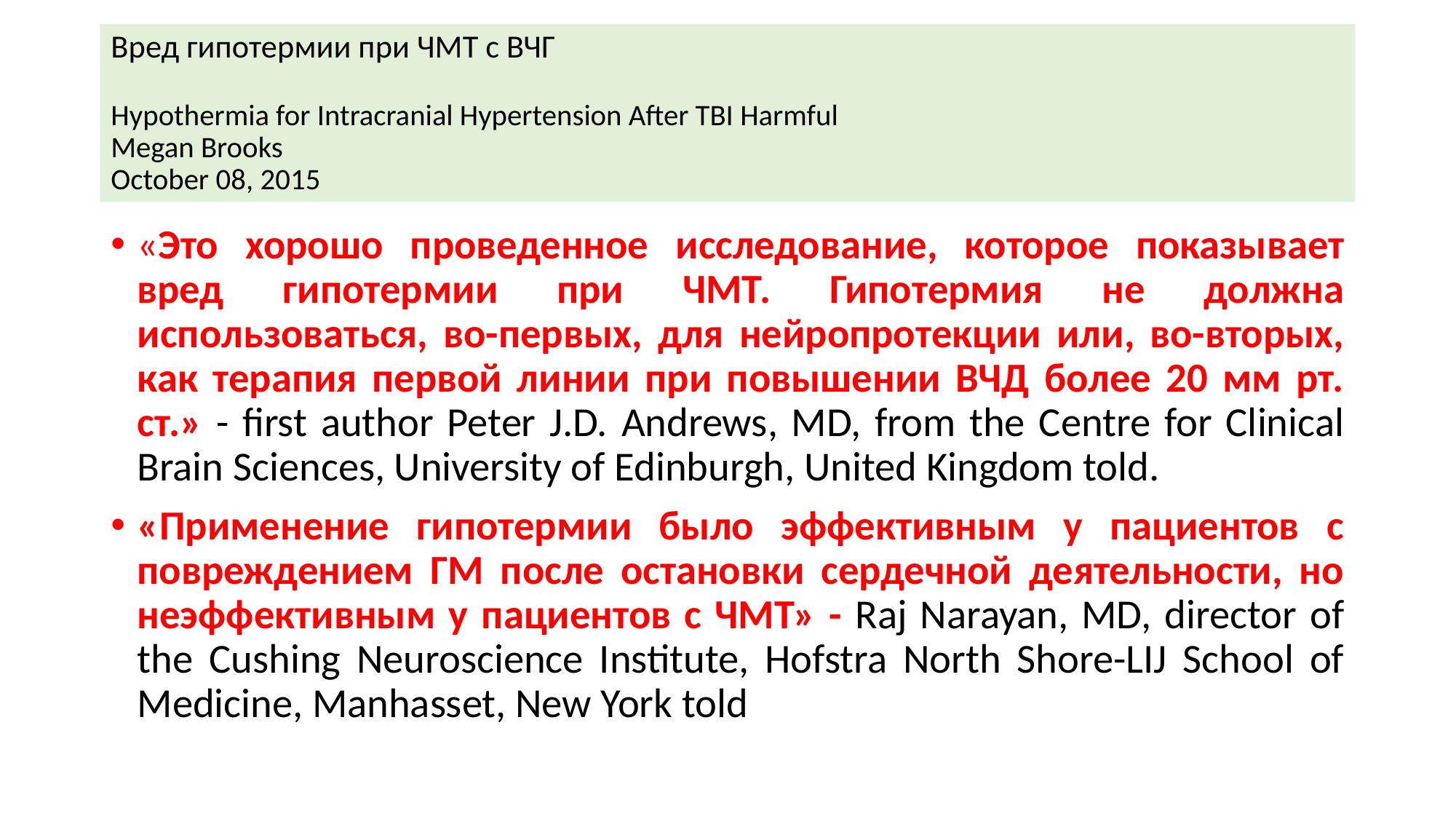

# Вред гипотермии при ЧМТ с ВЧГ Hypothermia for Intracranial Hypertension After TBI Harmful Megan Brooks October 08, 2015
«Это хорошо проведенное исследование, которое показывает вред гипотермии при ЧМТ. Гипотермия не должна использоваться, во-первых, для нейропротекции или, во-вторых, как терапия первой линии при повышении ВЧД более 20 мм рт. ст.» - first author Peter J.D. Andrews, MD, from the Centre for Clinical Brain Sciences, University of Edinburgh, United Kingdom told.
«Применение гипотермии было эффективным у пациентов с повреждением ГМ после остановки сердечной деятельности, но неэффективным у пациентов с ЧМТ» - Raj Narayan, MD, director of the Cushing Neuroscience Institute, Hofstra North Shore-LIJ School of Medicine, Manhasset, New York told